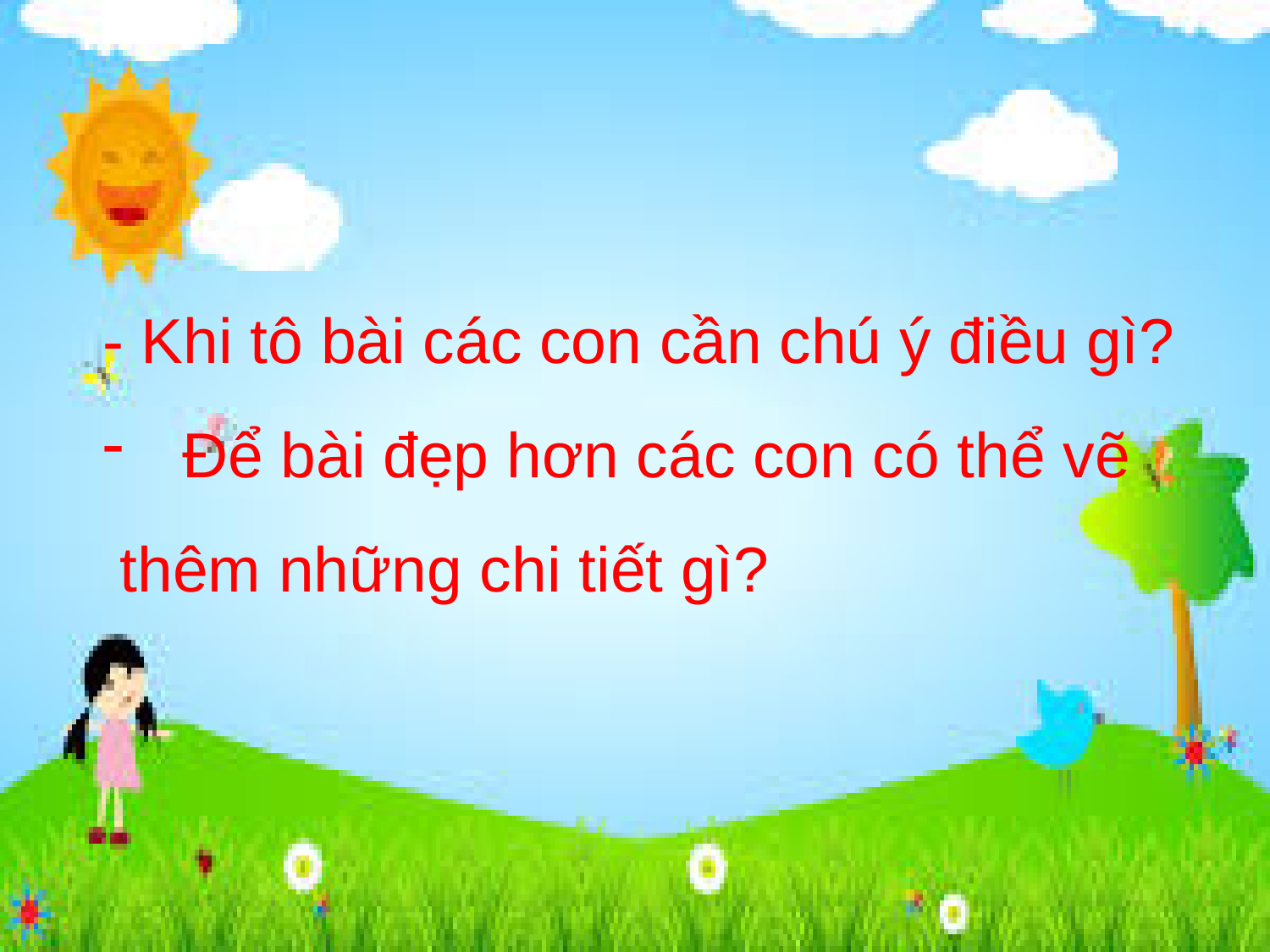

- Khi tô bài các con cần chú ý điều gì?
Để bài đẹp hơn các con có thể vẽ
 thêm những chi tiết gì?